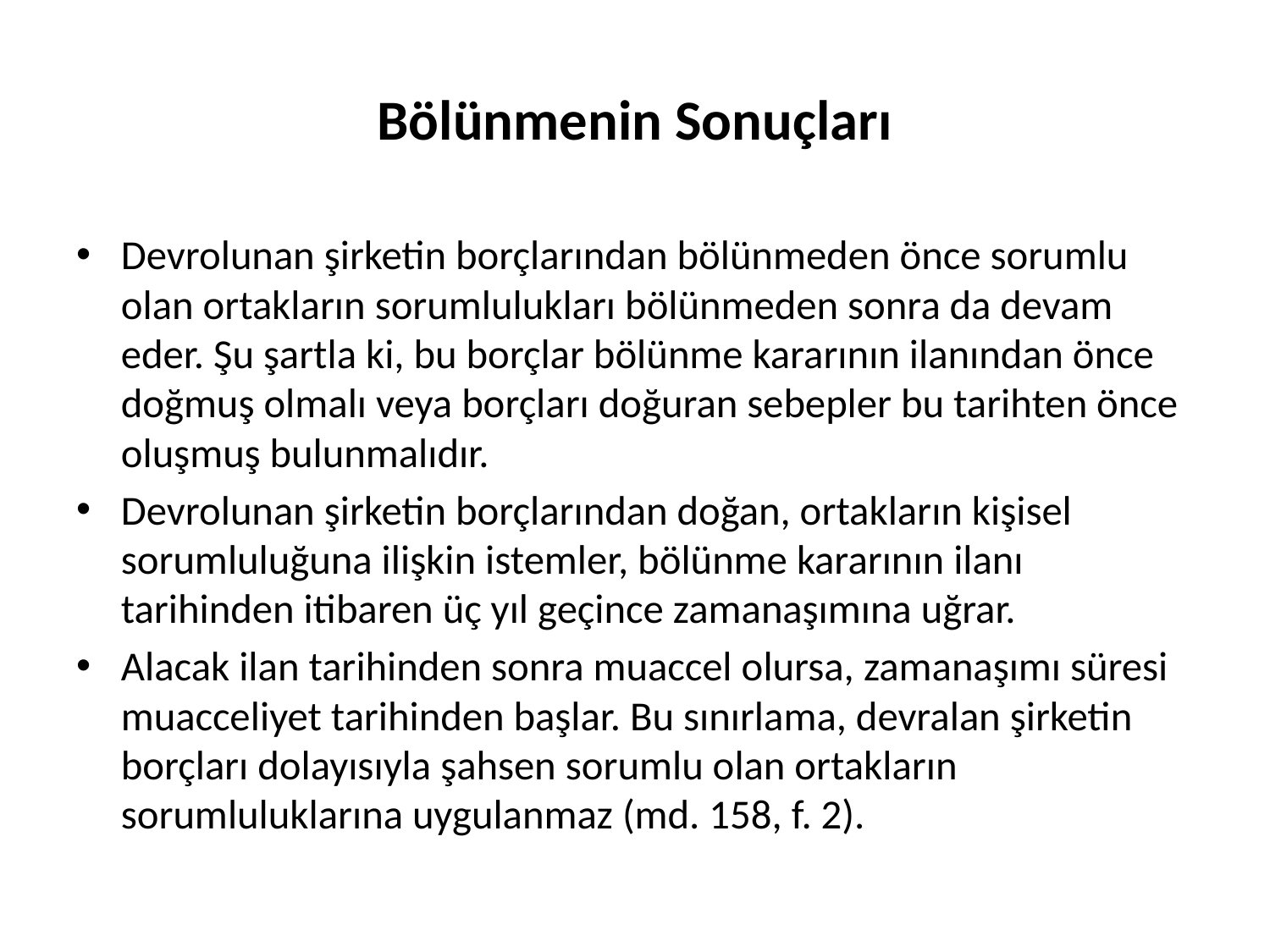

# Bölünmenin Sonuçları
Devrolunan şirketin borçlarından bölünmeden önce sorumlu olan ortakların sorumlulukları bölünmeden sonra da devam eder. Şu şartla ki, bu borçlar bölünme kararının ilanından önce doğmuş olmalı veya borçları doğuran sebepler bu tarihten önce oluşmuş bulunmalıdır.
Devrolunan şirketin borçlarından doğan, ortakların kişisel sorumluluğuna ilişkin istemler, bölünme kararının ilanı tarihinden itibaren üç yıl geçince zamanaşımına uğrar.
Alacak ilan tarihinden sonra muaccel olursa, zamanaşımı süresi muacceliyet tarihinden başlar. Bu sınırlama, devralan şirketin borçları dolayısıyla şahsen sorumlu olan ortakların sorumluluklarına uygulanmaz (md. 158, f. 2).